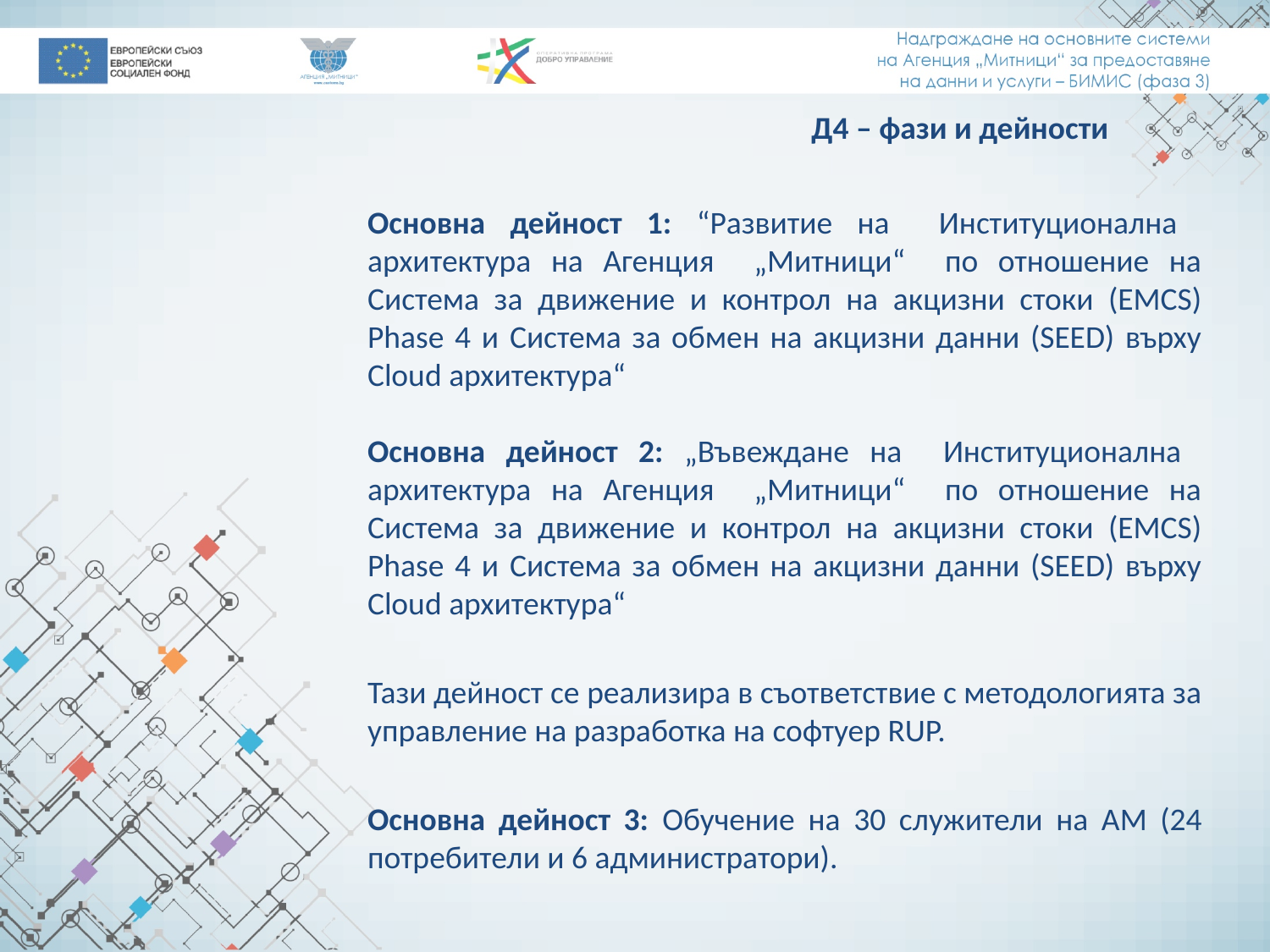

Д4 – фази и дейности
Основна дейност 1: “Развитие на  Институционална  архитектура на Агенция  „Митници“  по отношение на Система за движение и контрол на акцизни стоки (EMCS) Phase 4 и Система за обмен на акцизни данни (SEED) върху Cloud архитектура“

Основна дейност 2: „Въвеждане на  Институционална  архитектура на Агенция  „Митници“  по отношение на Система за движение и контрол на акцизни стоки (EMCS) Phase 4 и Система за обмен на акцизни данни (SEED) върху Cloud архитектура“

Тази дейност се реализира в съответствие с методологията за управление на разработка на софтуер RUP.

Основна дейност 3: Обучение на 30 служители на АМ (24 потребители и 6 администратори).